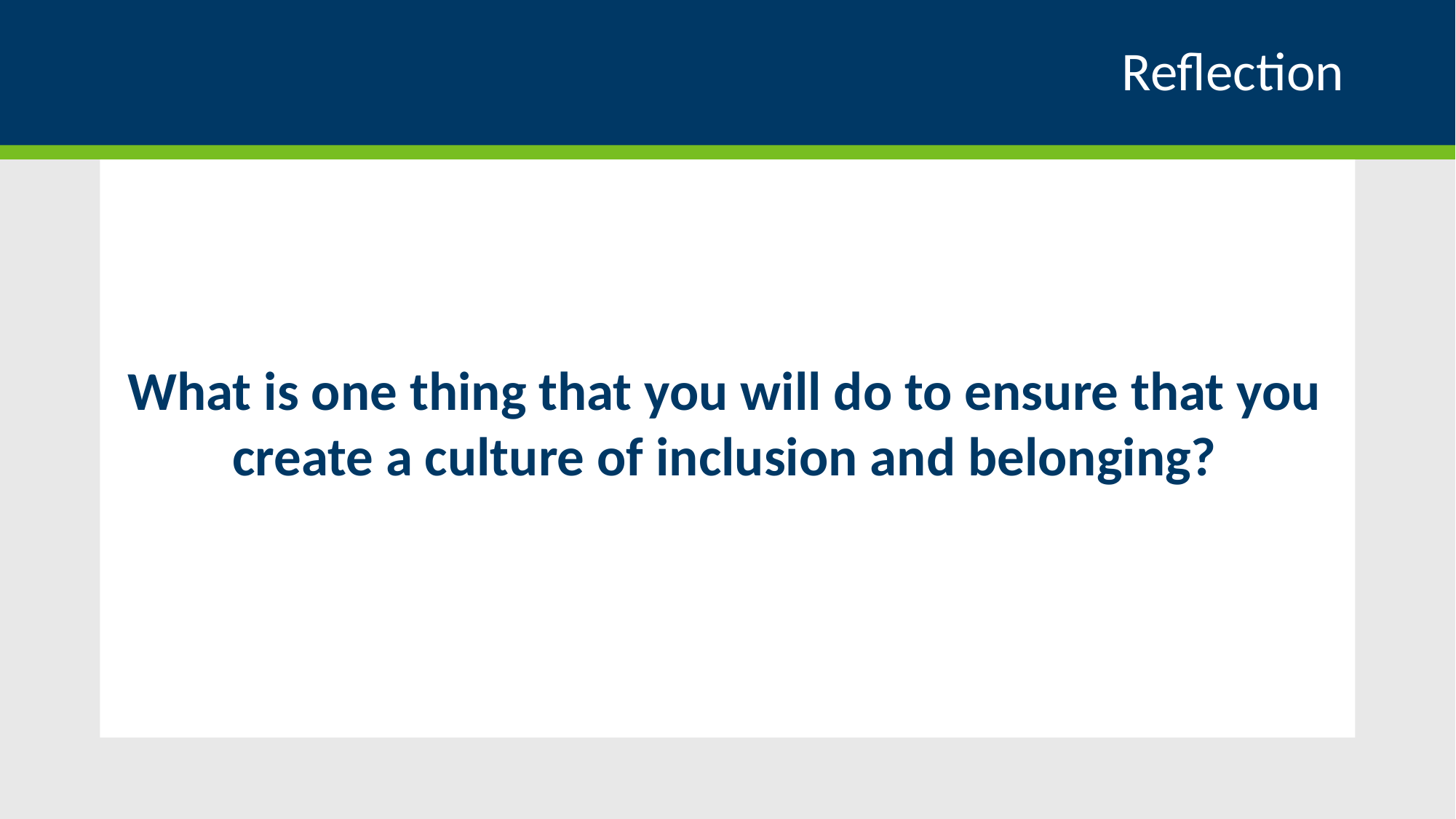

# Reflection
What is one thing that you will do to ensure that you create a culture of inclusion and belonging?